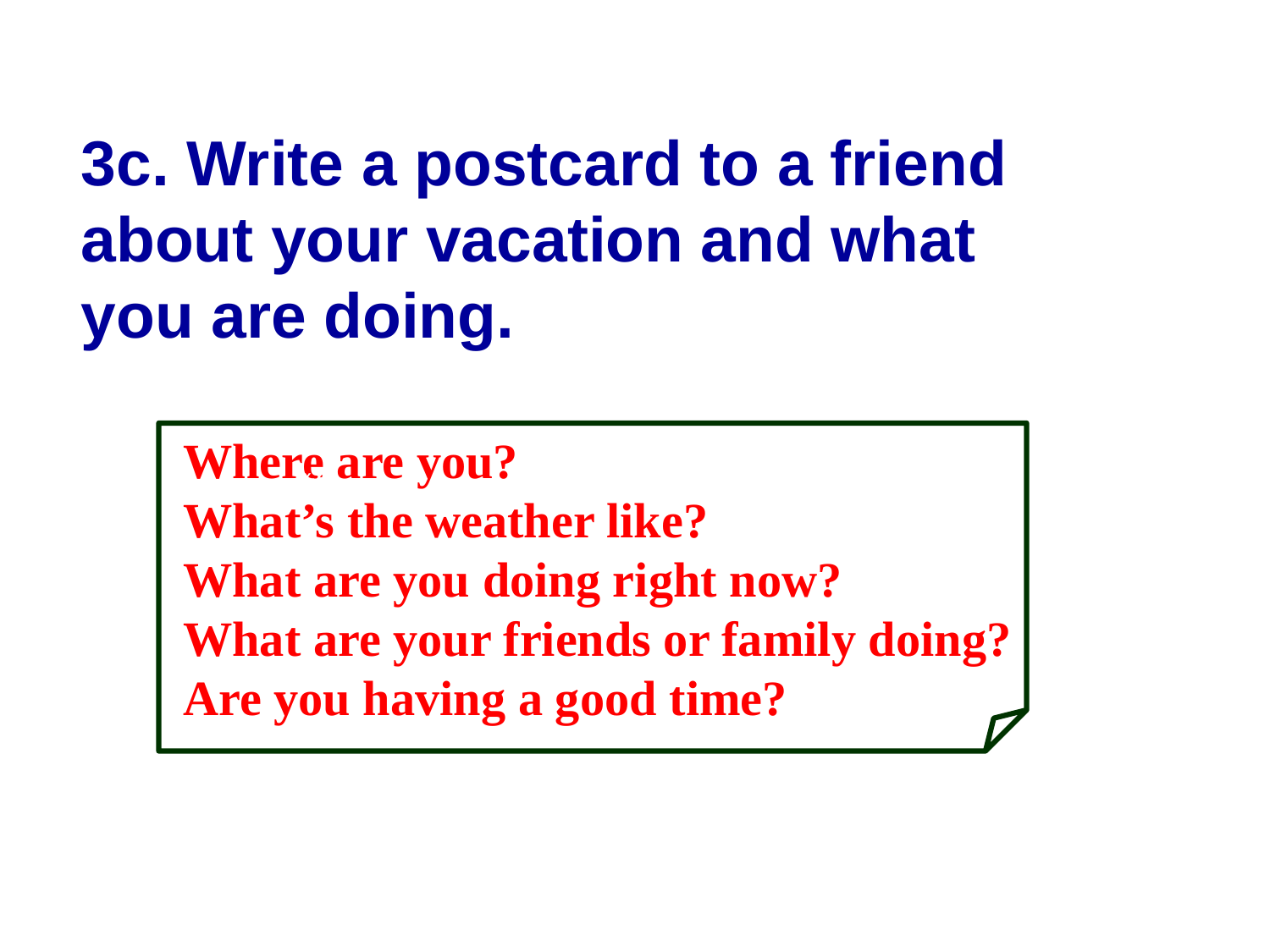

3c. Write a postcard to a friend
about your vacation and what
you are doing.

Where are you?
What’s the weather like?
What are you doing right now?
What are your friends or family doing?
Are you having a good time?
Zx.xk